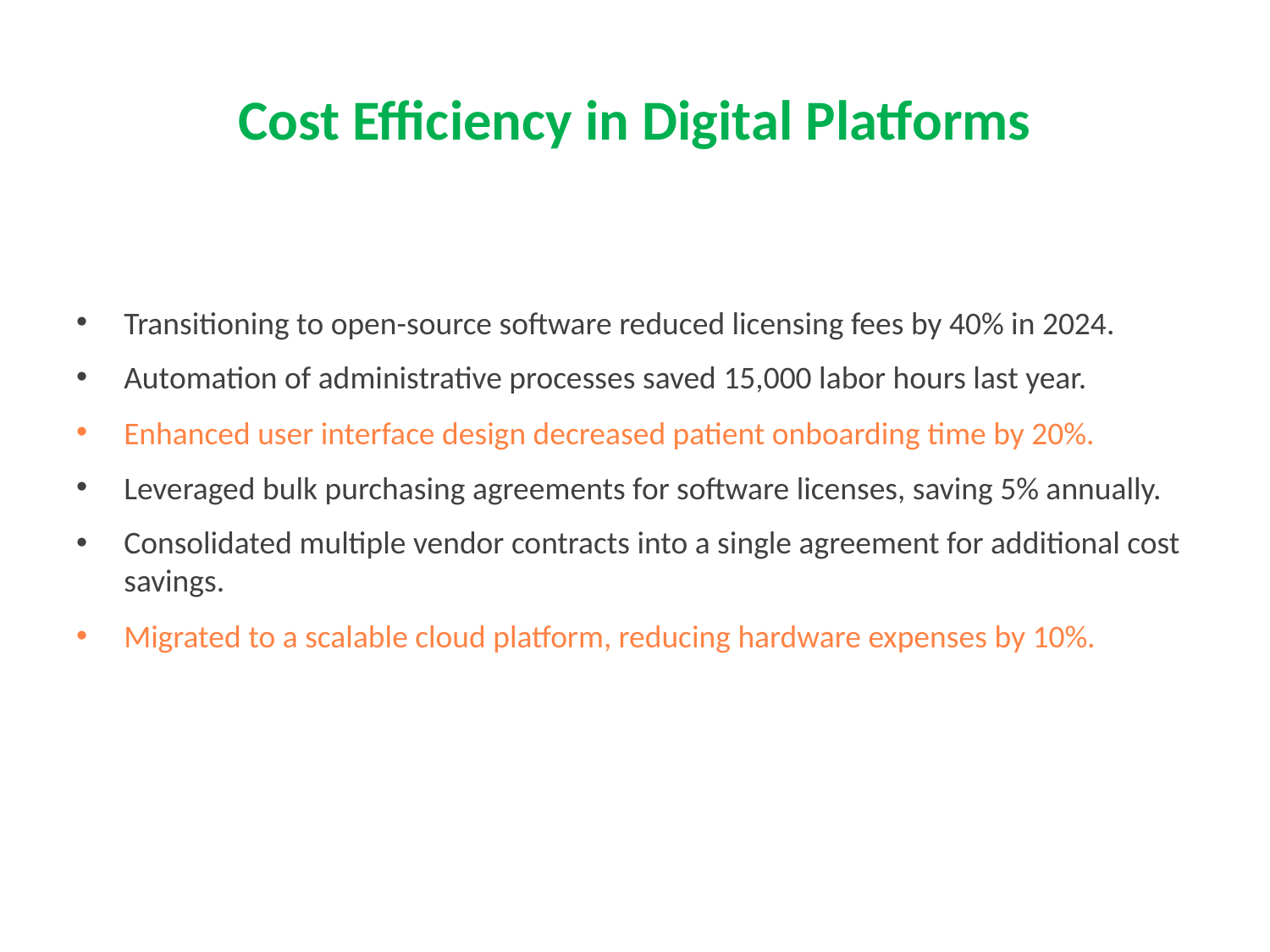

# Cost Efficiency in Digital Platforms

Transitioning to open-source software reduced licensing fees by 40% in 2024.
Automation of administrative processes saved 15,000 labor hours last year.
Enhanced user interface design decreased patient onboarding time by 20%.
Leveraged bulk purchasing agreements for software licenses, saving 5% annually.
Consolidated multiple vendor contracts into a single agreement for additional cost savings.
Migrated to a scalable cloud platform, reducing hardware expenses by 10%.